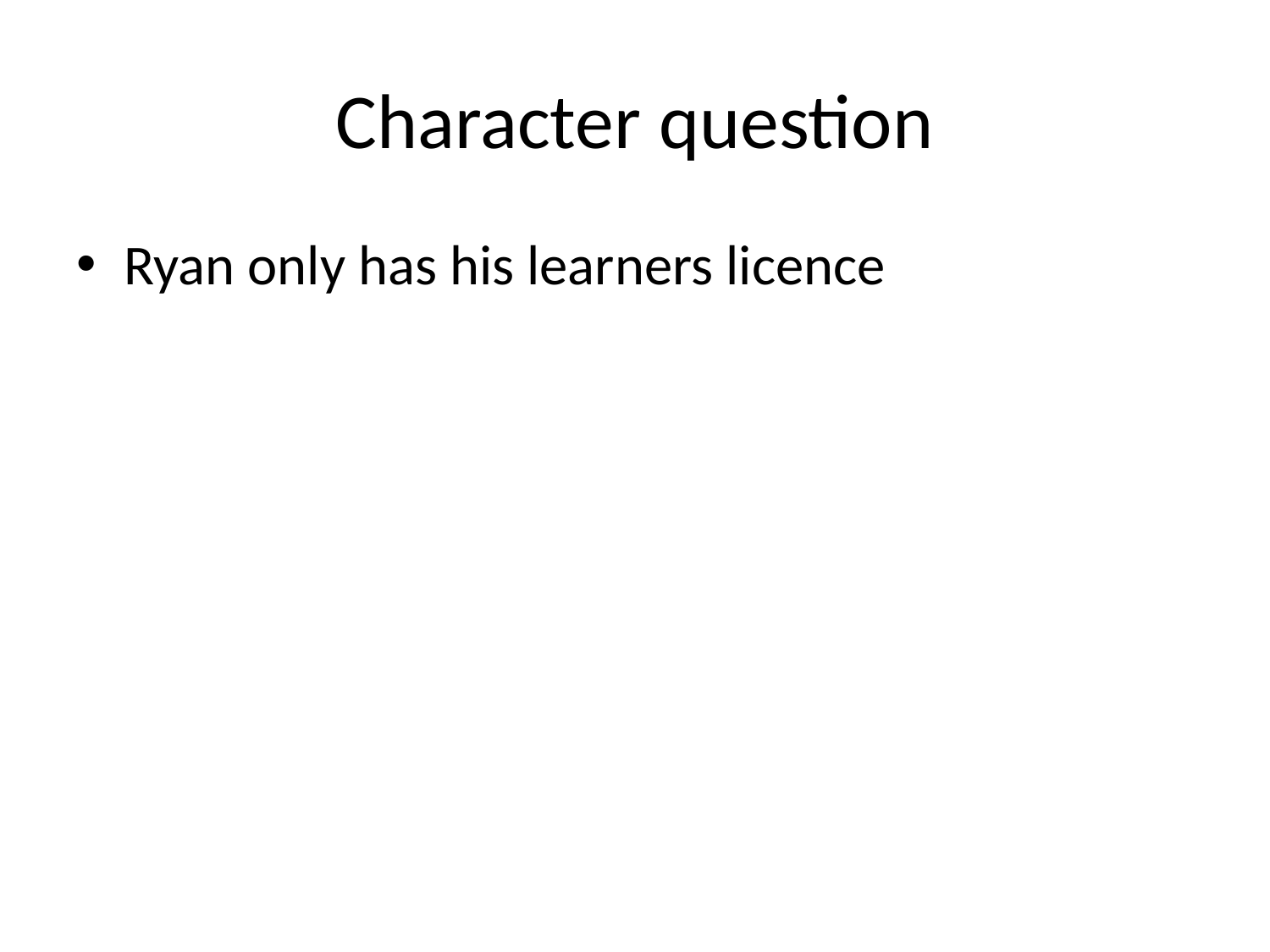

# Character question
Ryan only has his learners licence